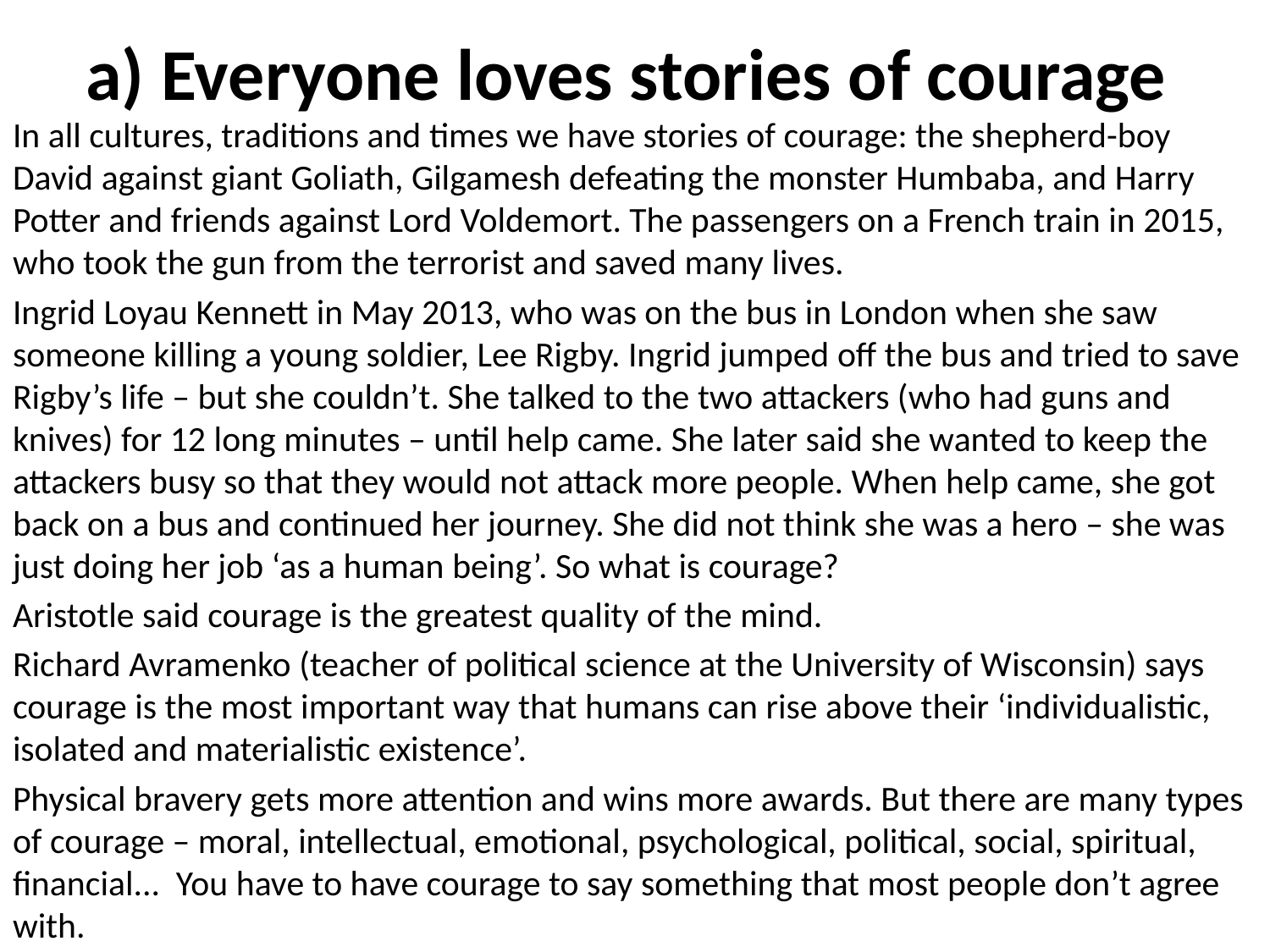

# a) Everyone loves stories of courage
In all cultures, traditions and times we have stories of courage: the shepherd-boy David against giant Goliath, Gilgamesh defeating the monster Humbaba, and Harry Potter and friends against Lord Voldemort. The passengers on a French train in 2015, who took the gun from the terrorist and saved many lives.
Ingrid Loyau Kennett in May 2013, who was on the bus in London when she saw someone killing a young soldier, Lee Rigby. Ingrid jumped off the bus and tried to save Rigby’s life – but she couldn’t. She talked to the two attackers (who had guns and knives) for 12 long minutes – until help came. She later said she wanted to keep the attackers busy so that they would not attack more people. When help came, she got back on a bus and continued her journey. She did not think she was a hero – she was just doing her job ‘as a human being’. So what is courage?
Aristotle said courage is the greatest quality of the mind.
Richard Avramenko (teacher of political science at the University of Wisconsin) says courage is the most important way that humans can rise above their ‘individualistic, isolated and materialistic existence’.
Physical bravery gets more attention and wins more awards. But there are many types of courage – moral, intellectual, emotional, psychological, political, social, spiritual, financial...  You have to have courage to say something that most people don’t agree with.